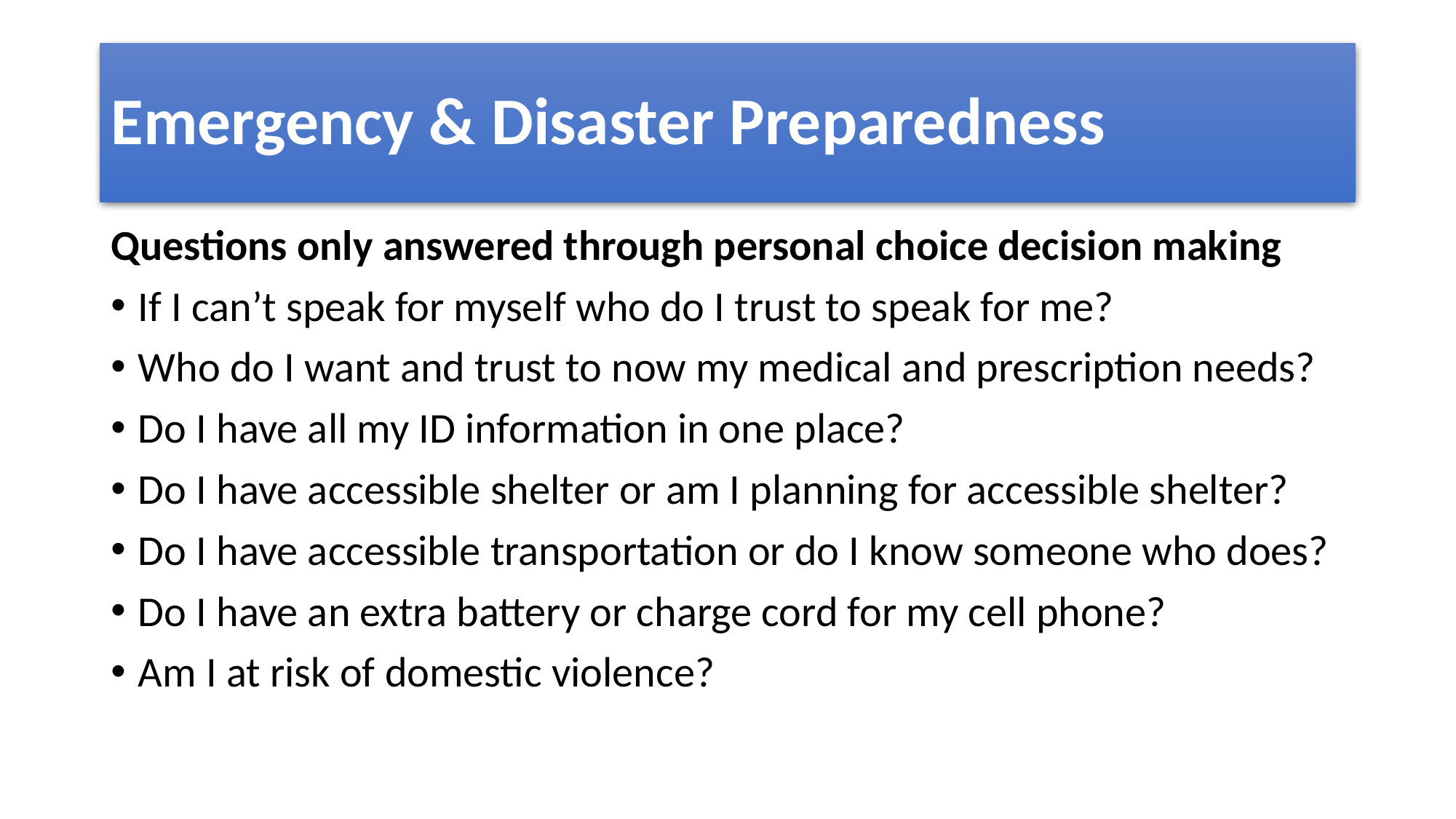

# Emergency & Disaster Preparedness
Questions only answered through personal choice decision making
If I can’t speak for myself who do I trust to speak for me?
Who do I want and trust to now my medical and prescription needs?
Do I have all my ID information in one place?
Do I have accessible shelter or am I planning for accessible shelter?
Do I have accessible transportation or do I know someone who does?
Do I have an extra battery or charge cord for my cell phone?
Am I at risk of domestic violence?